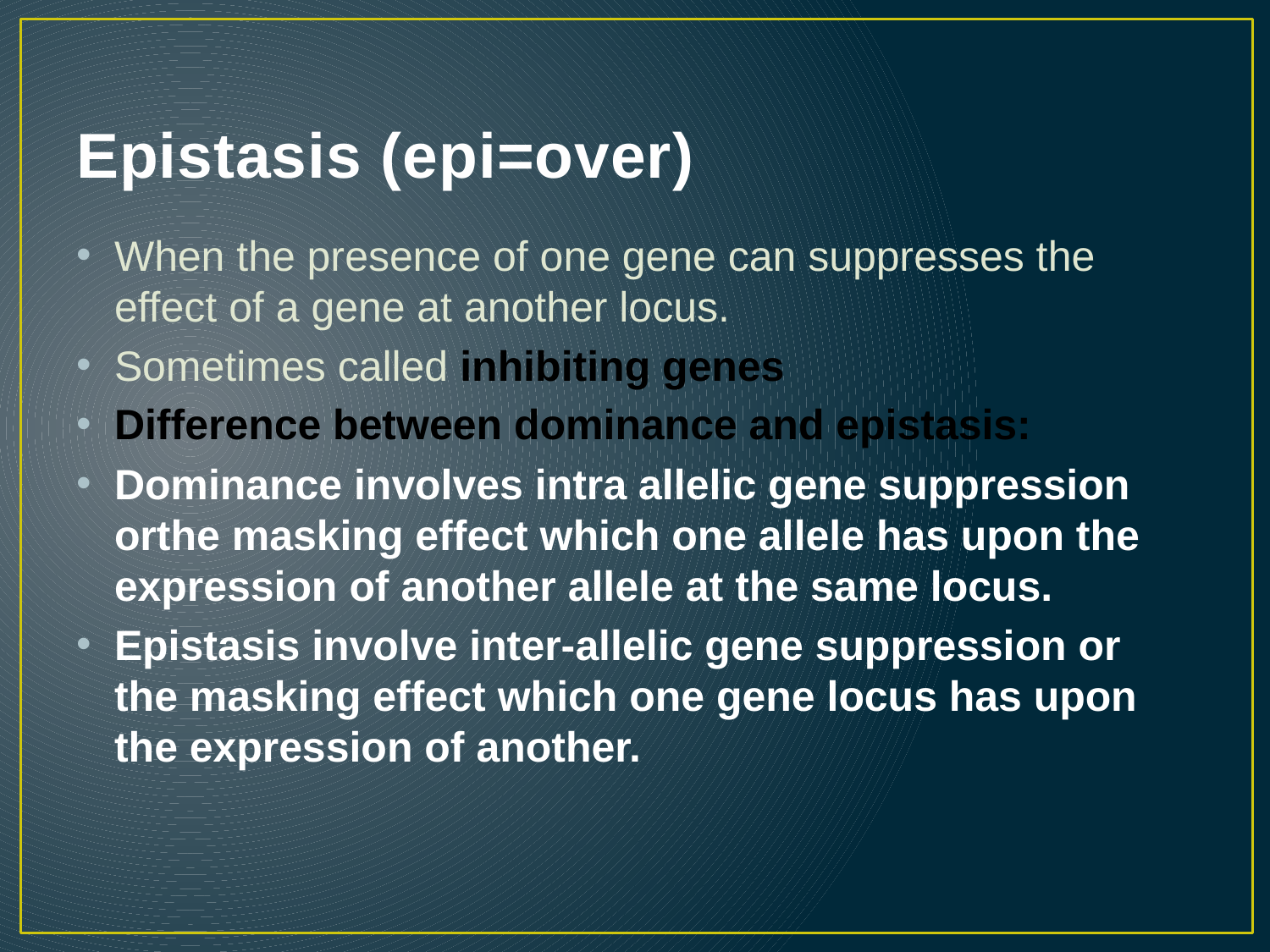

# Epistasis (epi=over)
When the presence of one gene can suppresses the effect of a gene at another locus.
Sometimes called inhibiting genes
Difference between dominance and epistasis:
Dominance involves intra allelic gene suppression orthe masking effect which one allele has upon the expression of another allele at the same locus.
Epistasis involve inter-allelic gene suppression or the masking effect which one gene locus has upon the expression of another.